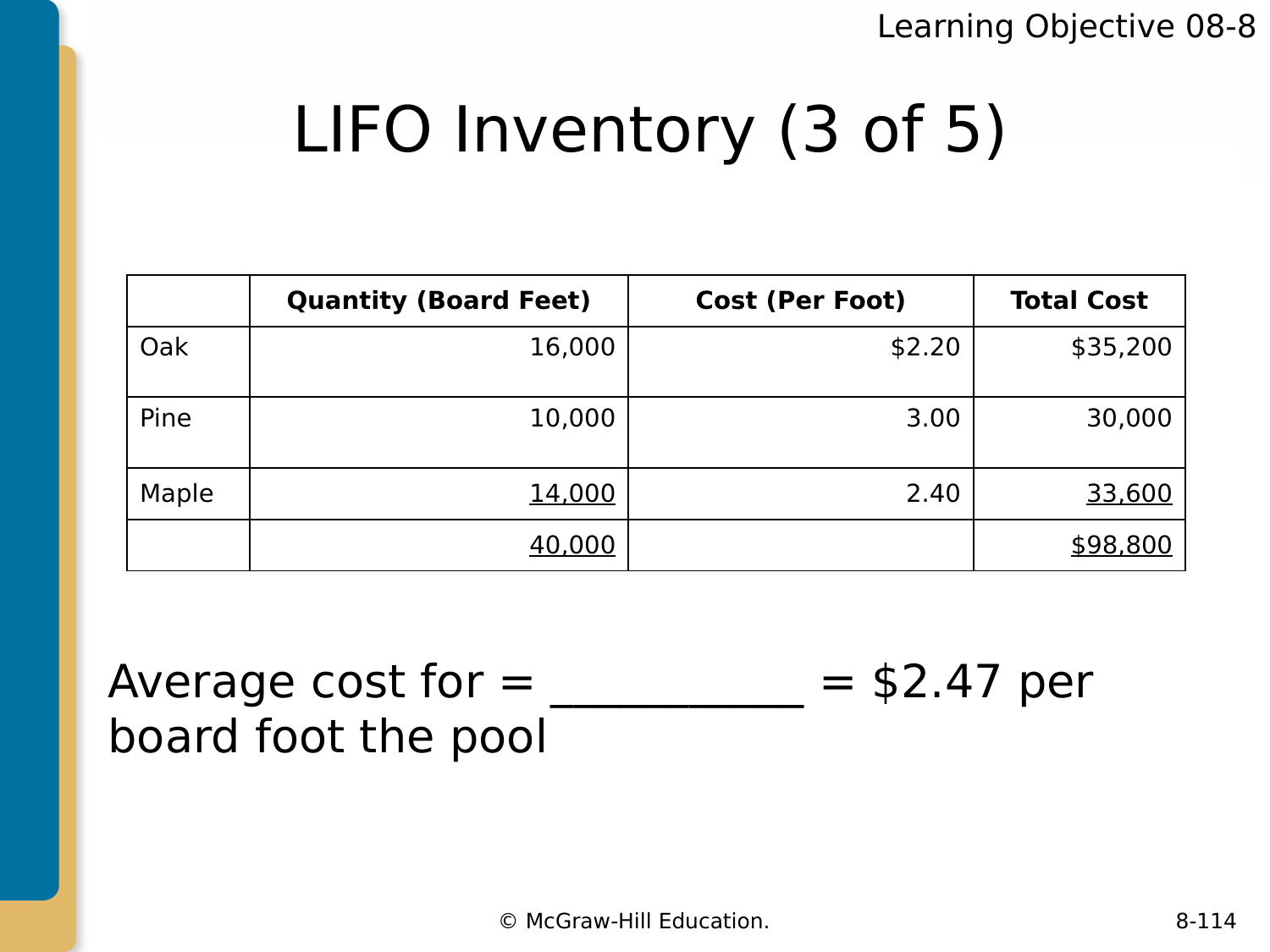

Learning Objective 08-8
# LIFO Inventory (3 of 5)
|  | Quantity (Board Feet) | Cost (Per Foot) | Total Cost |
| --- | --- | --- | --- |
| Oak | 16,000 | $2.20 | $35,200 |
| Pine | 10,000 | 3.00 | 30,000 |
| Maple | 14,000 | 2.40 | 33,600 |
|  | 40,000 |  | $98,800 |
Average cost for = ___________ = $2.47 per board foot the pool